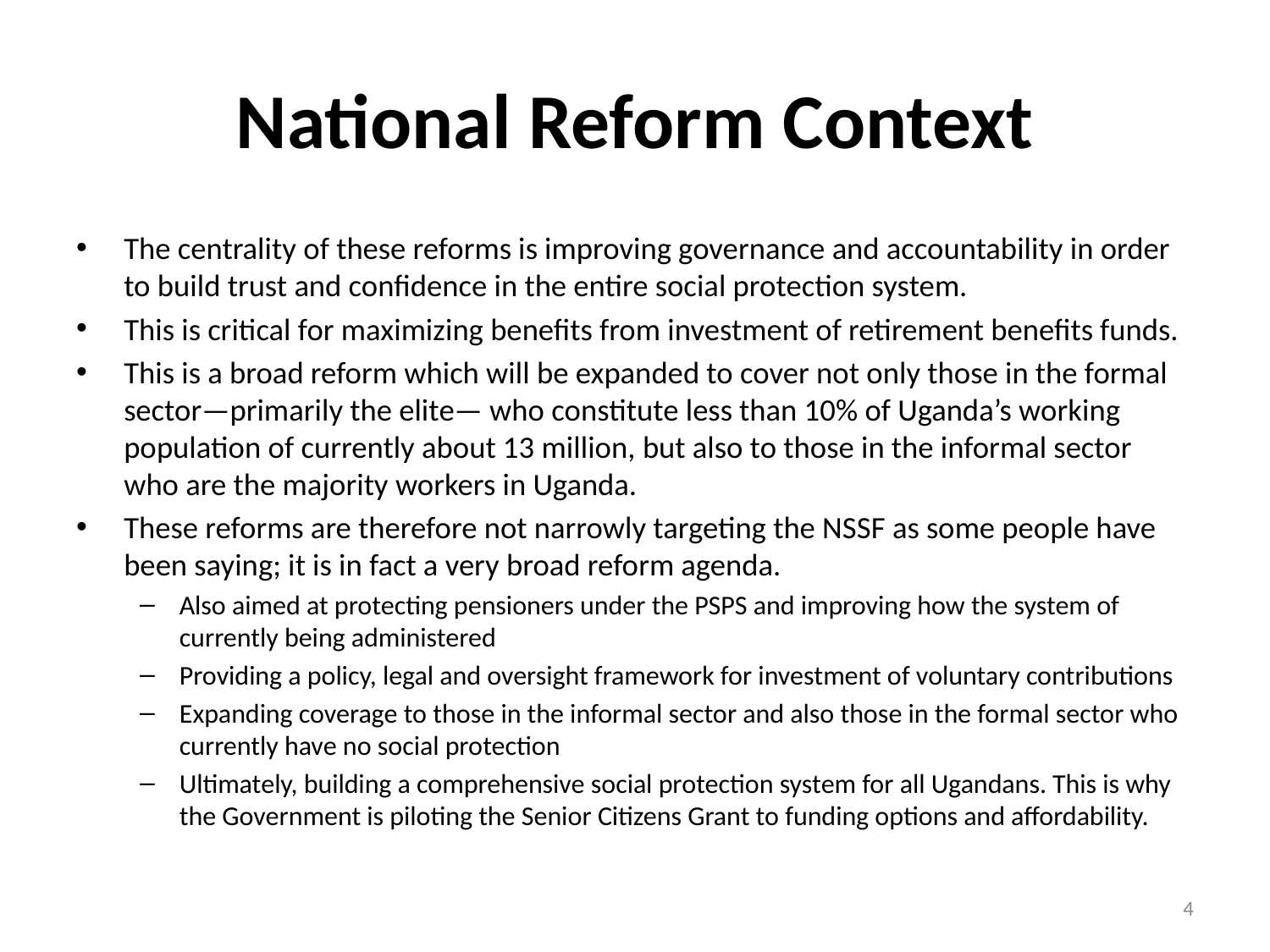

# National Reform Context
The centrality of these reforms is improving governance and accountability in order to build trust and confidence in the entire social protection system.
This is critical for maximizing benefits from investment of retirement benefits funds.
This is a broad reform which will be expanded to cover not only those in the formal sector—primarily the elite— who constitute less than 10% of Uganda’s working population of currently about 13 million, but also to those in the informal sector who are the majority workers in Uganda.
These reforms are therefore not narrowly targeting the NSSF as some people have been saying; it is in fact a very broad reform agenda.
Also aimed at protecting pensioners under the PSPS and improving how the system of currently being administered
Providing a policy, legal and oversight framework for investment of voluntary contributions
Expanding coverage to those in the informal sector and also those in the formal sector who currently have no social protection
Ultimately, building a comprehensive social protection system for all Ugandans. This is why the Government is piloting the Senior Citizens Grant to funding options and affordability.

4